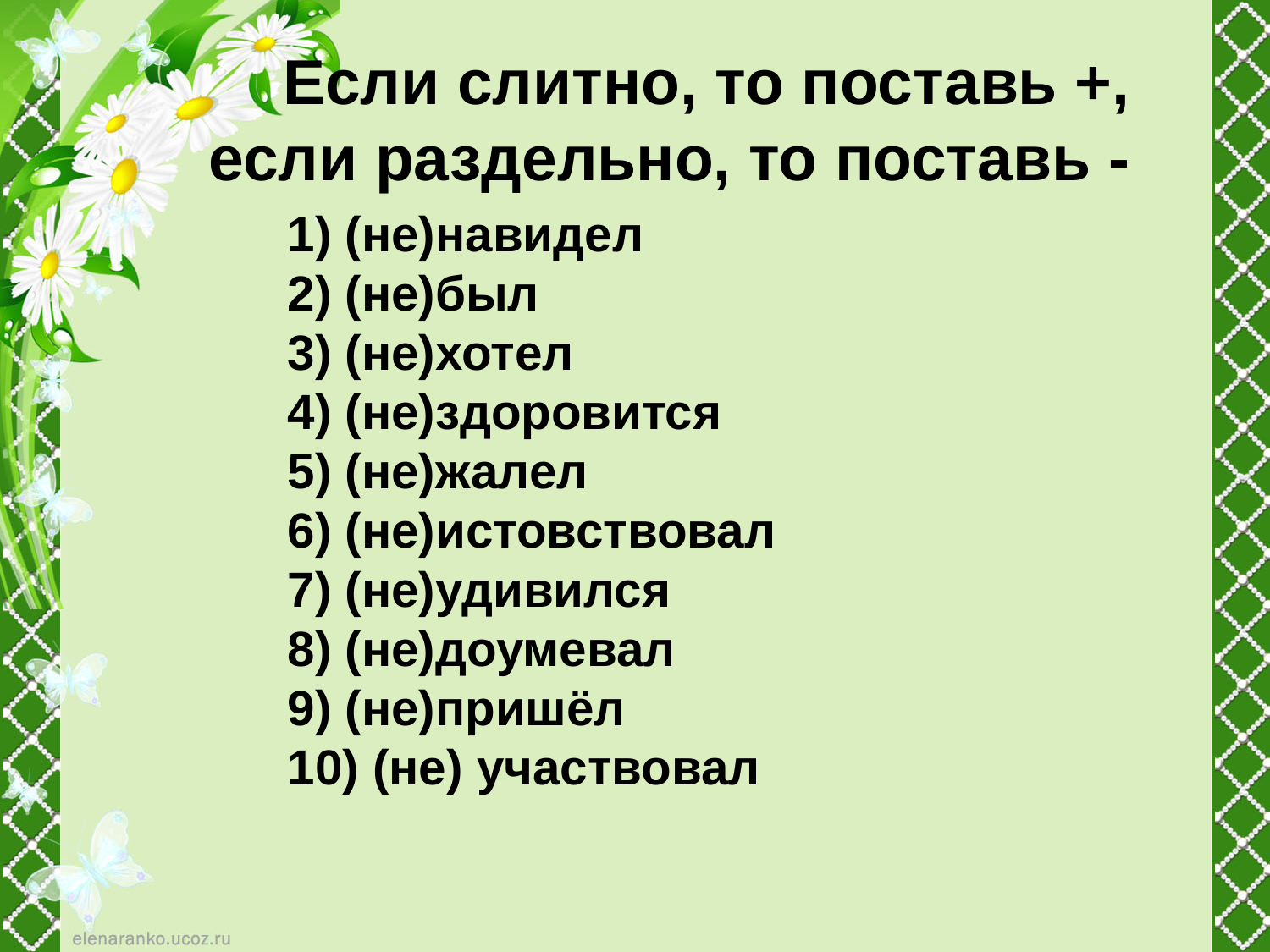

Если слитно, то поставь +,
если раздельно, то поставь -
1) (не)навидел
2) (не)был
3) (не)хотел
4) (не)здоровится
5) (не)жалел
6) (не)истовствовал
7) (не)удивился
8) (не)доумевал
9) (не)пришёл
10) (не) участвовал